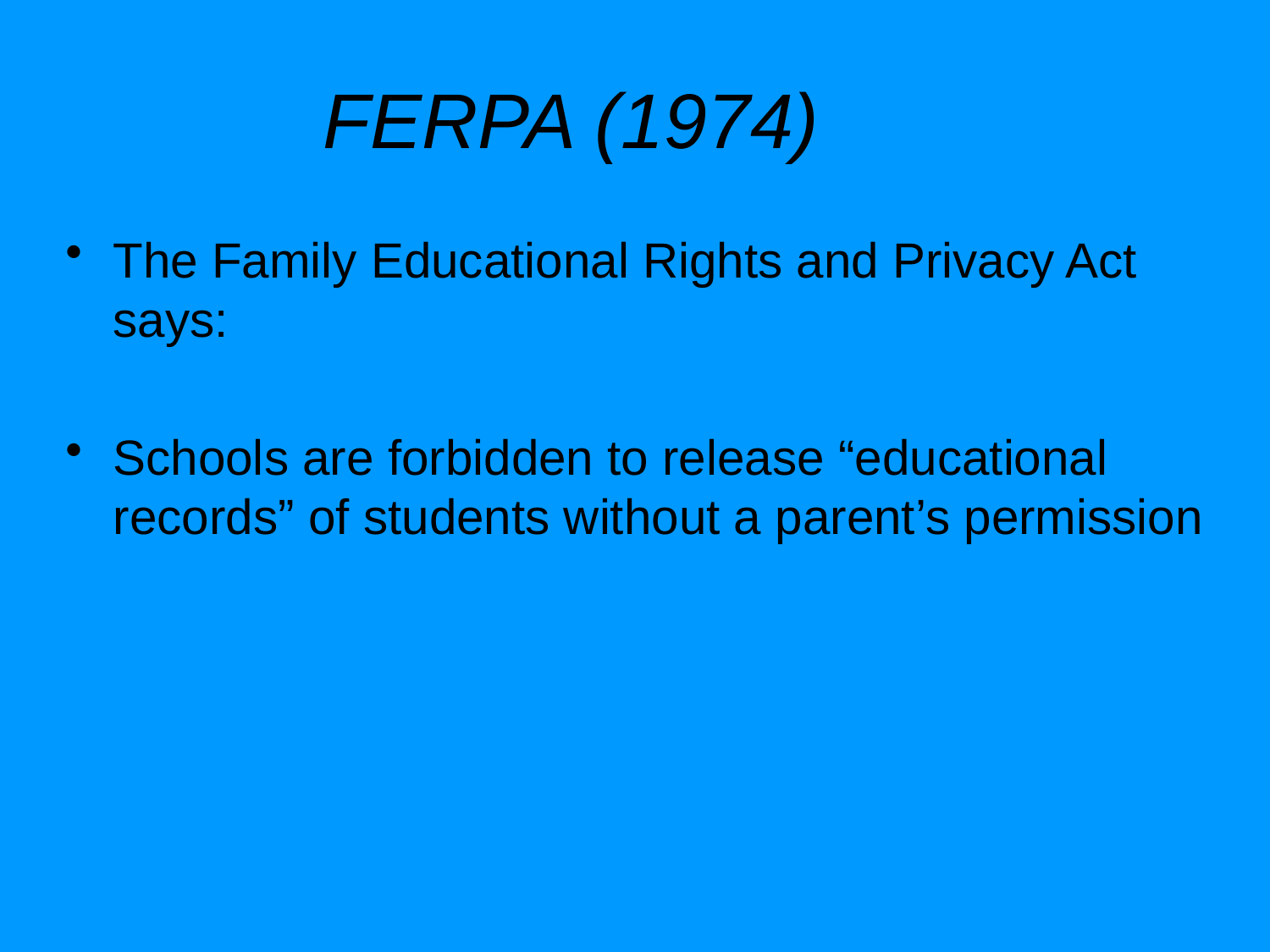

FERPA (1974)
The Family Educational Rights and Privacy Act says:

Schools are forbidden to release “educational records” of students without a parent’s permission